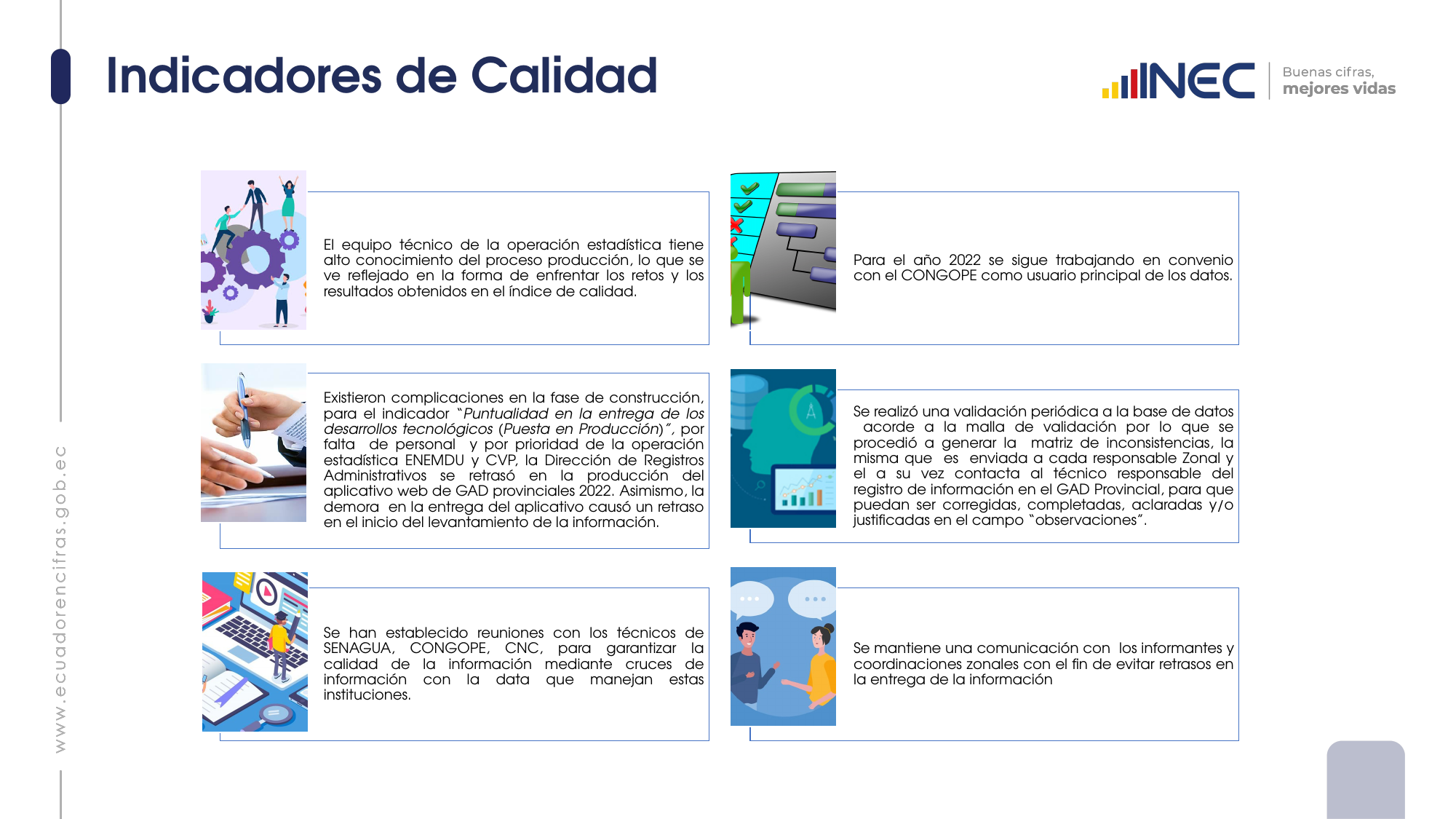

# Indicadores de Calidad
Principales hallazgos 2022

El equipo técnico de la operación estadística tiene alto conocimiento del proceso producción, lo que se ve reflejado en la forma de enfrentar los retos y los resultados obtenidos en el índice de calidad.
Para el año 2022 se sigue trabajando en convenio con el CONGOPE como usuario principal de los datos.
Existieron complicaciones en la fase de construcción, para el indicador “Puntualidad en la entrega de los desarrollos tecnológicos (Puesta en Producción)”, por falta  de personal  y por prioridad de la operación estadística ENEMDU y CVP, la Dirección de Registros Administrativos se retrasó en la producción del aplicativo web de GAD provinciales 2022. Asimismo, la demora  en la entrega del aplicativo causó un retraso en el inicio del levantamiento de la información.
Se realizó una validación periódica a la base de datos  acorde a la malla de validación por lo que se procedió a generar la  matriz de inconsistencias, la misma que  es  enviada a cada responsable Zonal y el a su vez contacta al técnico responsable del registro de información en el GAD Provincial, para que puedan ser corregidas, completadas, aclaradas y/o justificadas en el campo “observaciones”.
Se han establecido reuniones con los técnicos de SENAGUA, CONGOPE, CNC, para garantizar la calidad de la información mediante cruces de información con la data que manejan estas instituciones.
Se mantiene una comunicación con  los informantes y coordinaciones zonales con el fin de evitar retrasos en la entrega de la información